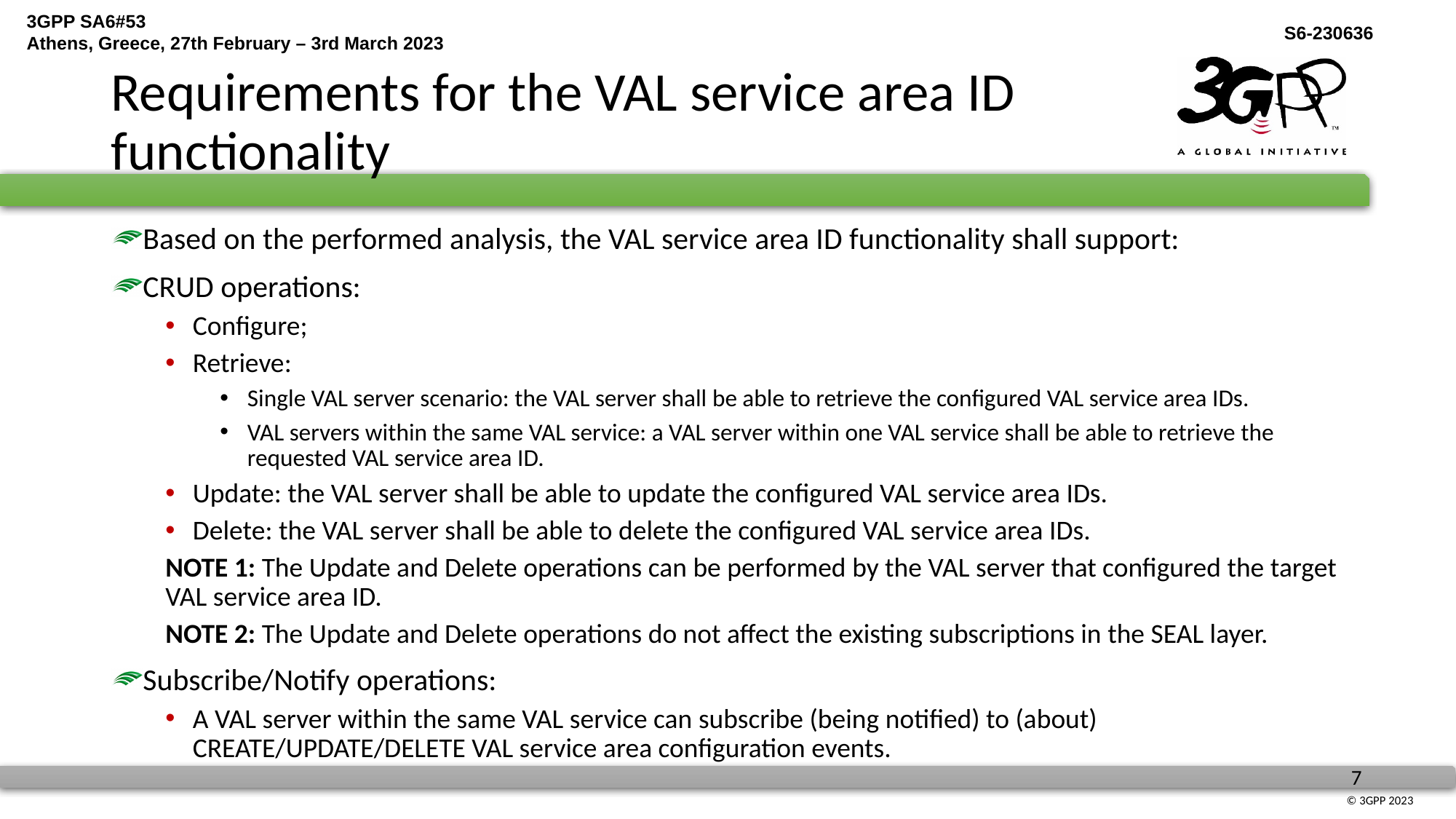

# Requirements for the VAL service area ID functionality
Based on the performed analysis, the VAL service area ID functionality shall support:
CRUD operations:
Configure;
Retrieve:
Single VAL server scenario: the VAL server shall be able to retrieve the configured VAL service area IDs.
VAL servers within the same VAL service: a VAL server within one VAL service shall be able to retrieve the requested VAL service area ID.
Update: the VAL server shall be able to update the configured VAL service area IDs.
Delete: the VAL server shall be able to delete the configured VAL service area IDs.
NOTE 1: The Update and Delete operations can be performed by the VAL server that configured the target VAL service area ID.
NOTE 2: The Update and Delete operations do not affect the existing subscriptions in the SEAL layer.
Subscribe/Notify operations:
A VAL server within the same VAL service can subscribe (being notified) to (about) CREATE/UPDATE/DELETE VAL service area configuration events.